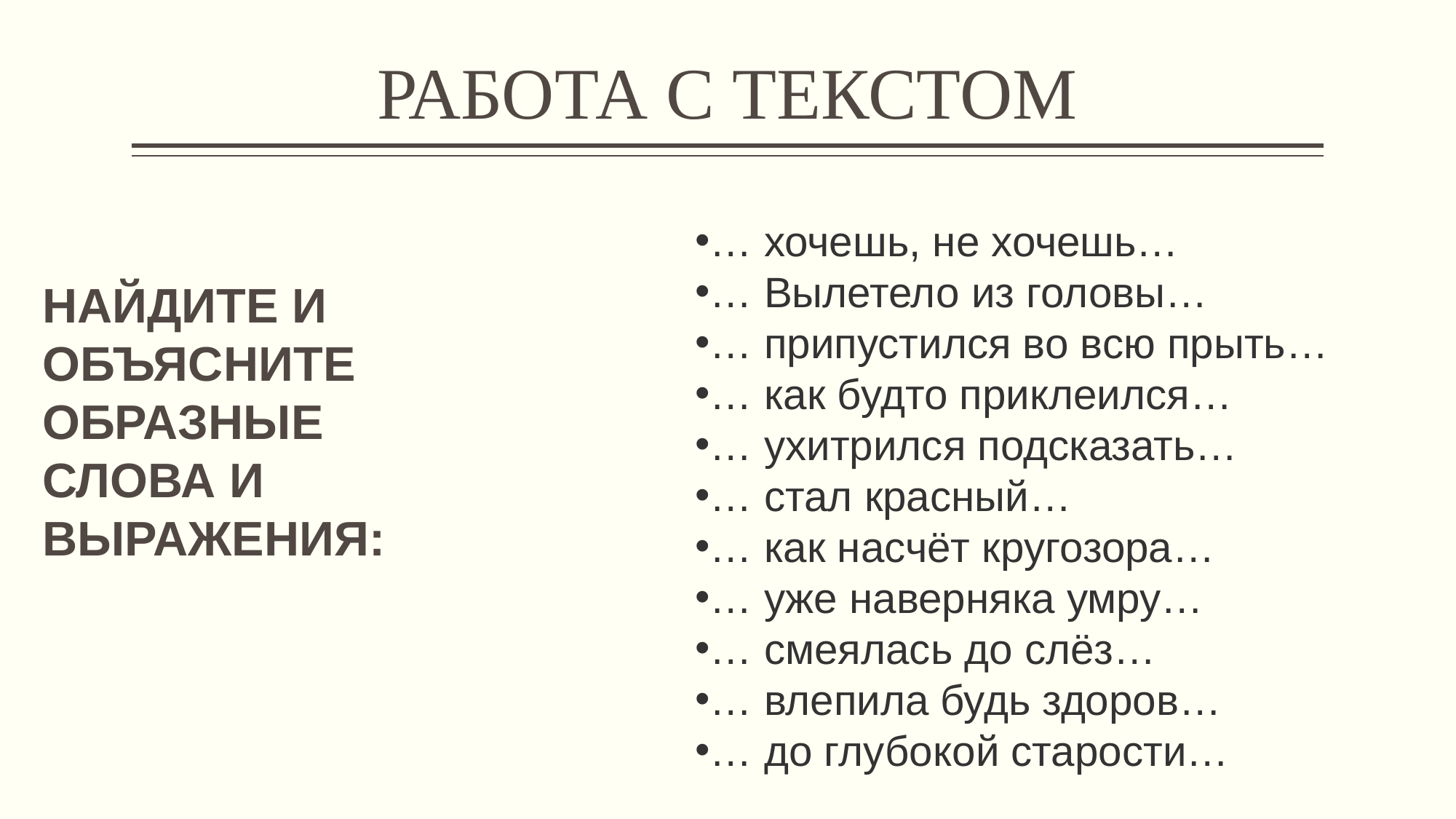

# РАБОТА С ТЕКСТОМ
… хочешь, не хочешь…
… Вылетело из головы…
… припустился во всю прыть…
… как будто приклеился…
… ухитрился подсказать…
… стал красный…
… как насчёт кругозора…
… уже наверняка умру…
… смеялась до слёз…
… влепила будь здоров…
… до глубокой старости…
НАЙДИТЕ И ОБЪЯСНИТЕ ОБРАЗНЫЕ СЛОВА И ВЫРАЖЕНИЯ: